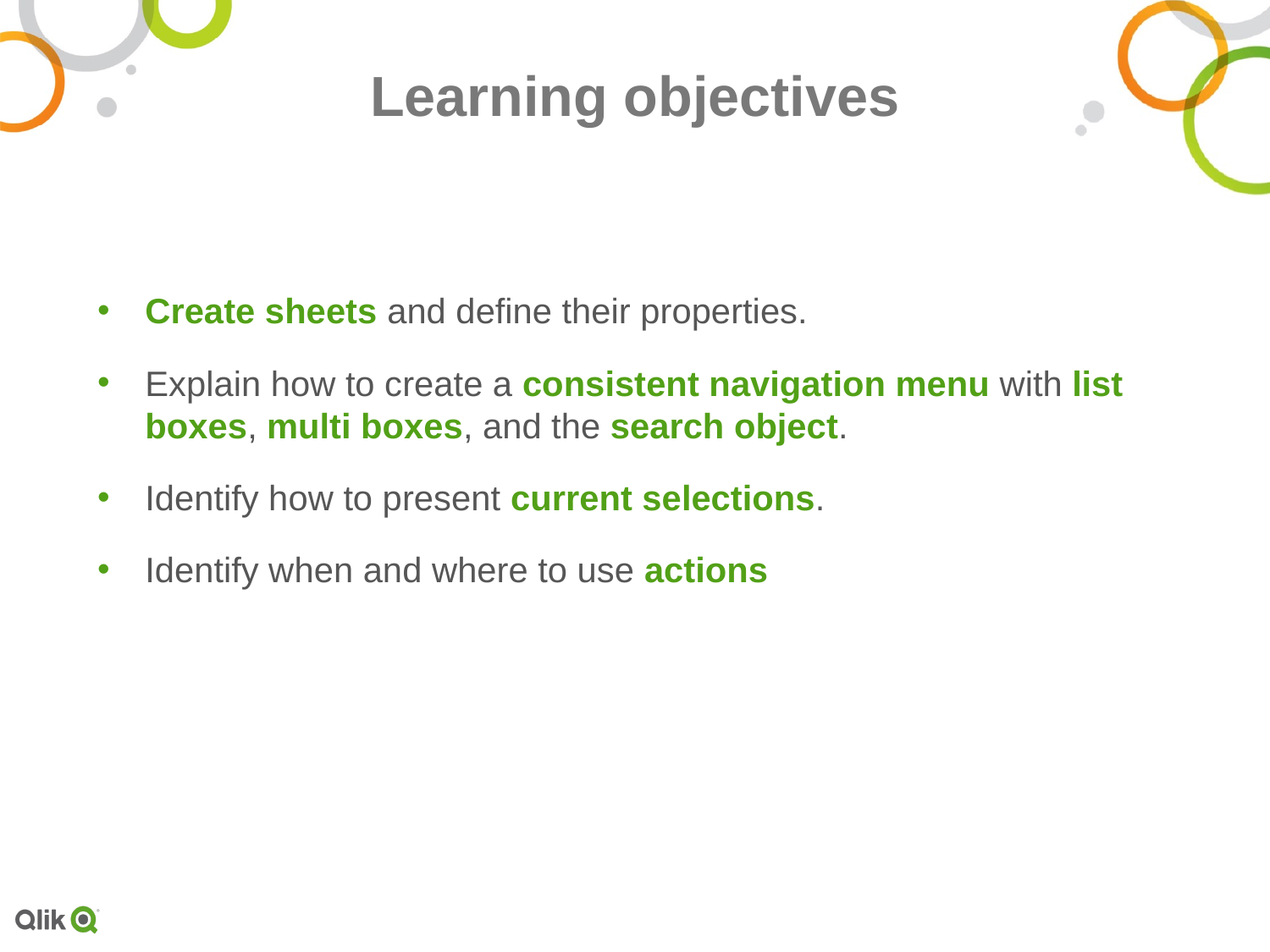

# Learning objectives
Create sheets and define their properties.
Explain how to create a consistent navigation menu with list boxes, multi boxes, and the search object.
Identify how to present current selections.
Identify when and where to use actions